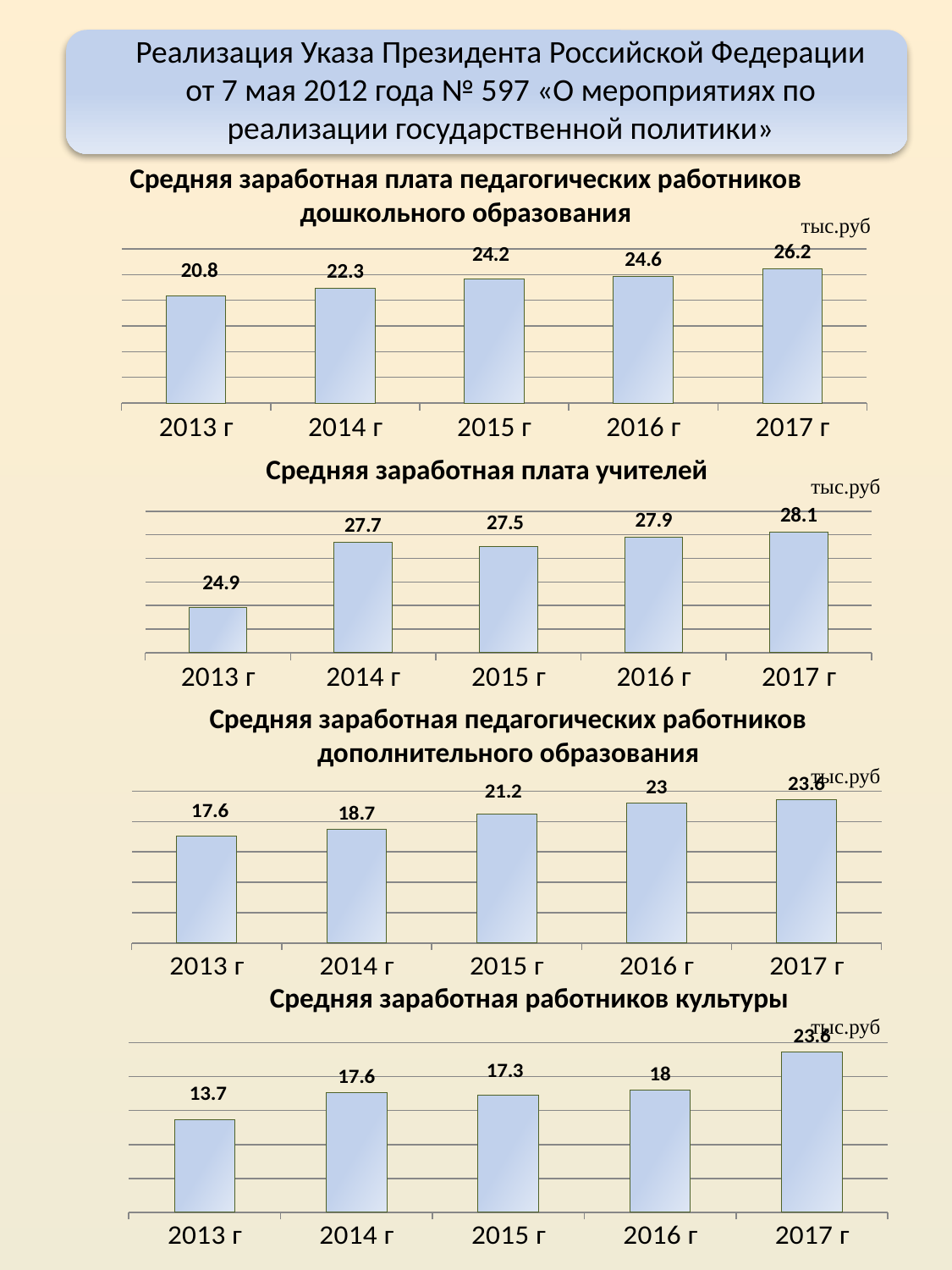

Реализация Указа Президента Российской Федерации от 7 мая 2012 года № 597 «О мероприятиях по реализации государственной политики»

Средняя заработная плата педагогических работников дошкольного образования
тыс.руб

[unsupported chart]

Средняя заработная плата учителей
тыс.руб

[unsupported chart]

Средняя заработная педагогических работников дополнительного образования
тыс.руб

[unsupported chart]

Средняя заработная работников культуры
тыс.руб

[unsupported chart]